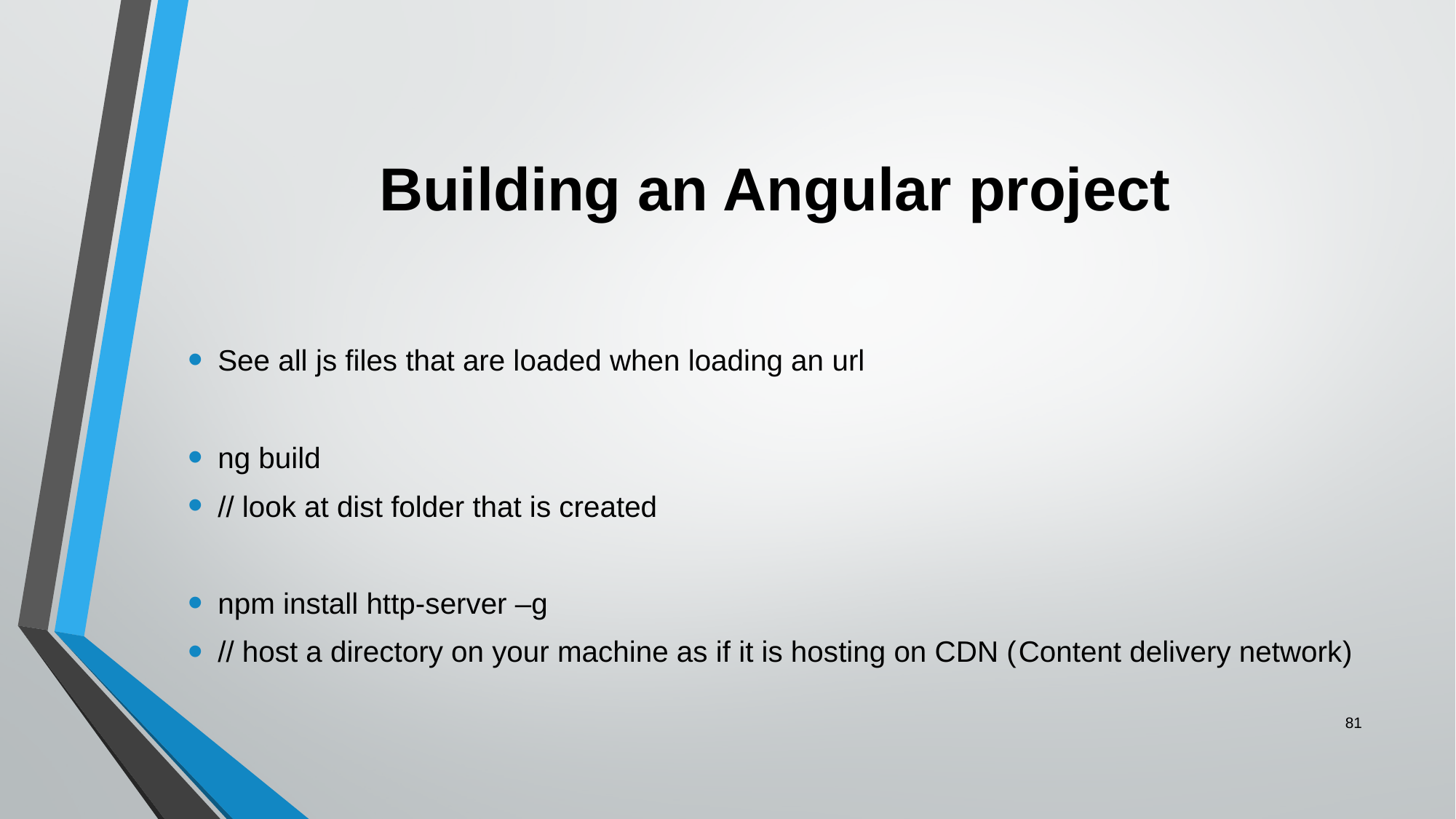

# Building an Angular project
See all js files that are loaded when loading an url

ng build
// look at dist folder that is created

npm install http-server –g
// host a directory on your machine as if it is hosting on CDN (Content delivery network)
81